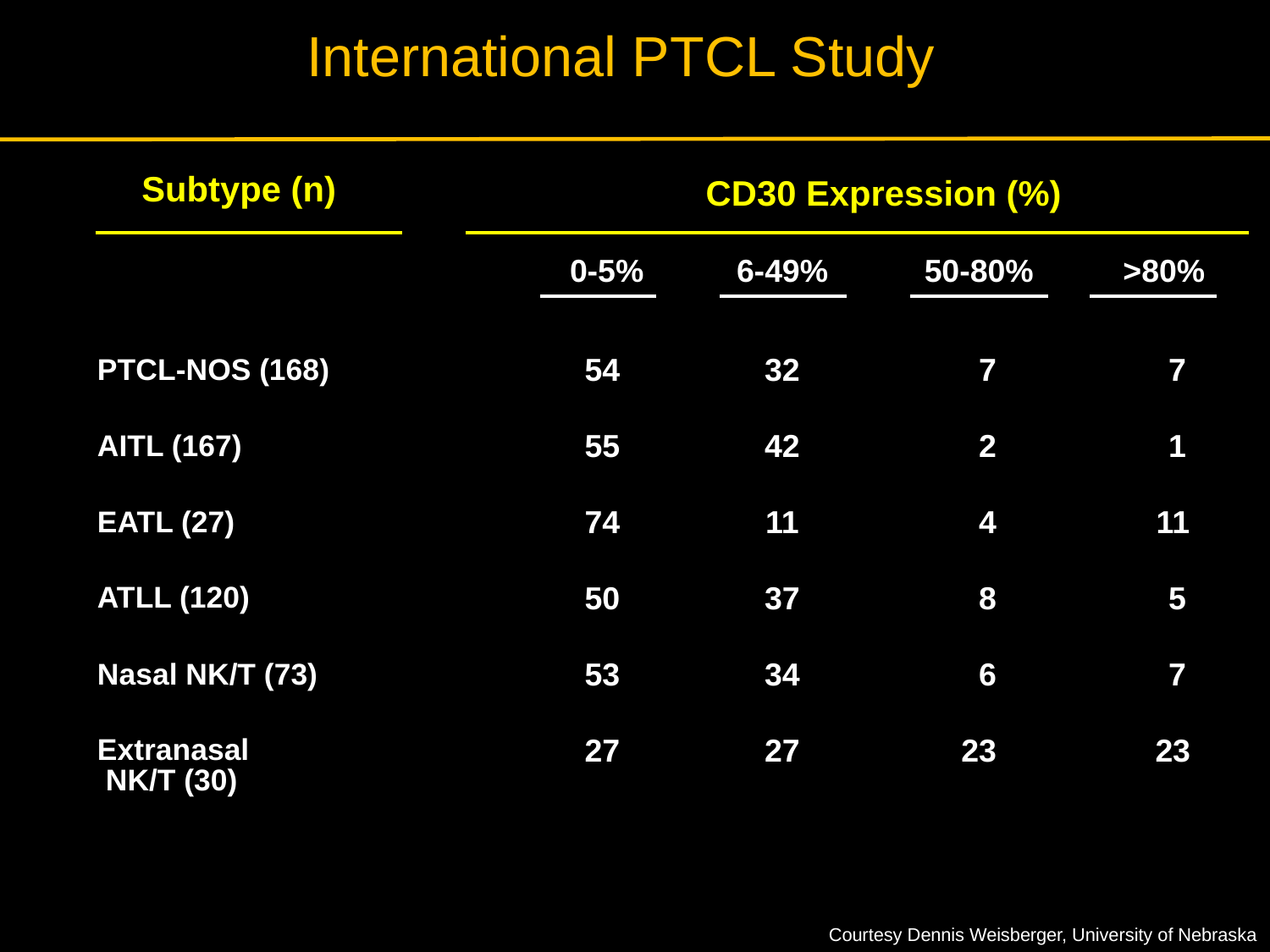

International PTCL Study
| Subtype (n) | CD30 Expression (%) |  |  |  |
| --- | --- | --- | --- | --- |
|  | 0-5% | 6-49% | 50-80% | >80% |
| PTCL-NOS (168) | 54 | 32 | 7 | 7 |
| AITL (167) | 55 | 42 | 2 | 1 |
| EATL (27) | 74 | 11 | 4 | 11 |
| ATLL (120) | 50 | 37 | 8 | 5 |
| Nasal NK/T (73) | 53 | 34 | 6 | 7 |
| Extranasal NK/T (30) | 27 | 27 | 23 | 23 |
Courtesy Dennis Weisberger, University of Nebraska